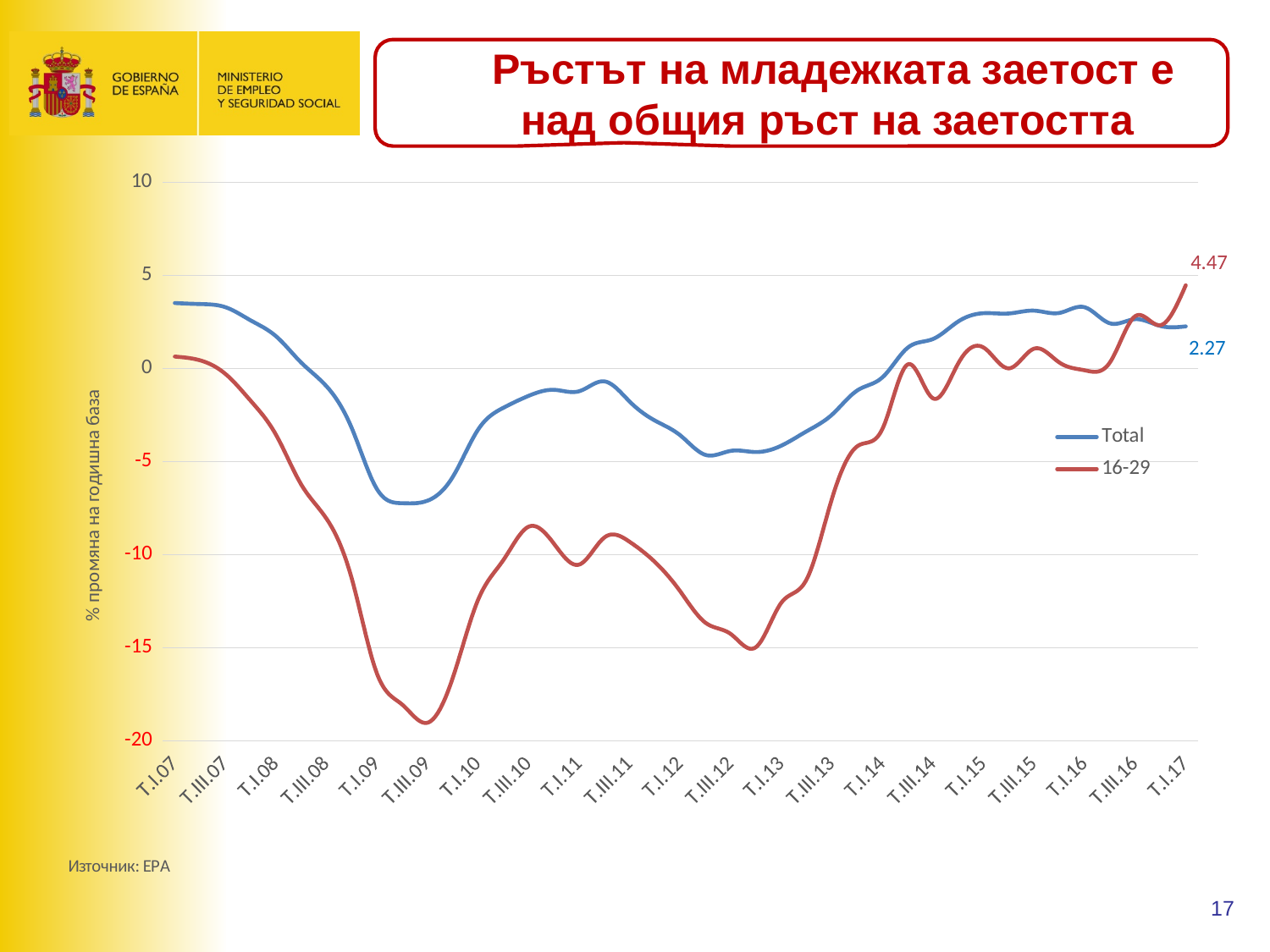

Ръстът на младежката заетост е над общия ръст на заетостта

### Chart

| Category | Total  | 16-29 |
|---|---|---|
| T.I.07 | 3.5196951742736773 | 0.6450542384833832 |
| T.II.07 | 3.465281827505095 | 0.4416313904265649 |
| T.III.07 | 3.296998656114695 | -0.28757858828662103 |
| T.IV.07 | 2.5872228329223517 | -1.730851562659282 |
| T.I.08 | 1.7392376958184308 | -3.548759376803218 |
| T.II.08 | 0.3206856842995191 | -6.226571839604487 |
| T.III.08 | -0.949242051904747 | -8.061500517145369 |
| T.IV.08 | -3.198200589828133 | -11.28376415916351 |
| T.I.09 | -6.477206595538308 | -16.39032519977778 |
| T.II.09 | -7.229656752345392 | -18.053154710458106 |
| T.III.09 | -7.092681597945157 | -19.0208337840469 |
| T.IV.09 | -5.808439664328119 | -16.59846128662629 |
| T.I.10 | -3.2746676069776592 | -12.41726508394879 |
| T.II.10 | -2.1044992743106126 | -10.28345418589321 |
| T.III.10 | -1.4629497758974708 | -8.492960380433345 |
| T.IV.10 | -1.1407910896540019 | -9.406981634655821 |
| T.I.11 | -1.2153606141672377 | -10.52754435107376 |
| T.II.11 | -0.6884929417474118 | -9.069801616458495 |
| T.III.11 | -1.777458951060098 | -9.310405231811277 |
| T.IV.11 | -2.7946602123706166 | -10.396162178891982 |
| T.I.12 | -3.5878260303263976 | -11.971693190712243 |
| T.II.12 | -4.636988508216088 | -13.655903552151003 |
| T.III.12 | -4.418837404311717 | -14.261339857708542 |
| T.IV.12 | -4.481903817550801 | -14.95630548167592 |
| T.I.13 | -4.136762528778335 | -12.573630200422334 |
| T.II.13 | -3.3668384154067175 | -11.31990716478252 |
| T.III.13 | -2.47740226515053 | -6.991326549769084 |
| T.IV.13 | -1.1776647404177818 | -4.175297510255461 |
| T.I.14 | -0.46740496294819406 | -3.2331878469426707 |
| T.II.14 | 1.1211729193617974 | 0.223723089911374 |
| T.III.14 | 1.5902495647127075 | -1.598643575148358 |
| T.IV.14 | 2.532214389093779 | 0.28398253719322514 |
| T.I.15 | 2.974525975481697 | 1.129795060430908 |
| T.II.15 | 2.959142511381316 | 0.012635303036674398 |
| T.III.15 | 3.111860146252283 | 1.0707692307692298 |
| T.IV.15 | 2.9887700565196984 | 0.32544378698223403 |
| T.I.16 | 3.293076975960759 | -0.09093270979474251 |
| T.II.16 | 2.431925670948416 | 0.33268761054493706 |
| T.III.16 | 2.6528226409658227 | 2.812956648806633 |
| T.IV.16 | 2.2874733339965165 | 2.329696254792111 |
| T.I.17 | 2.266827883036797 | 4.472760369262772 |

17